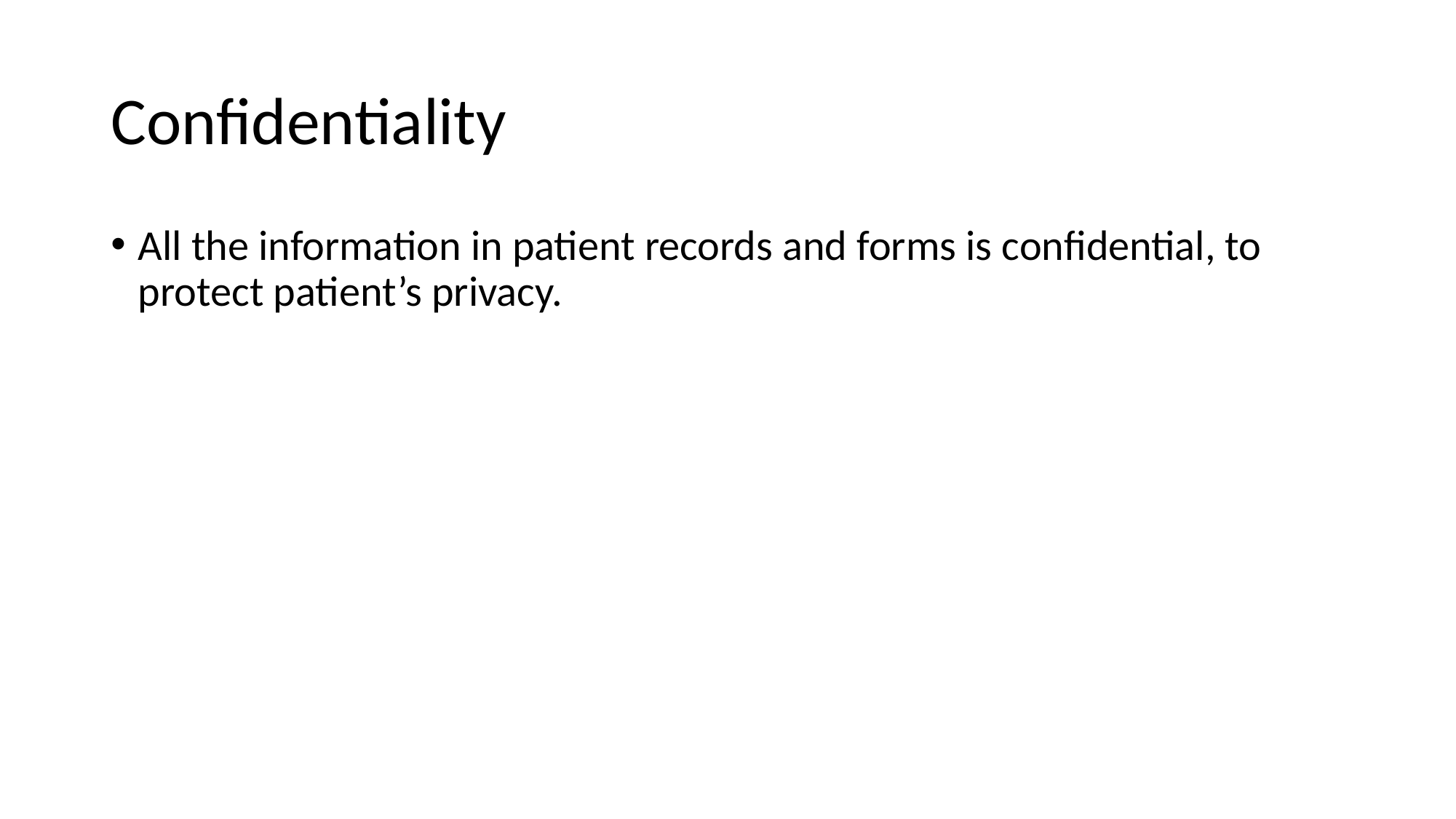

# Confidentiality
All the information in patient records and forms is confidential, to protect patient’s privacy.